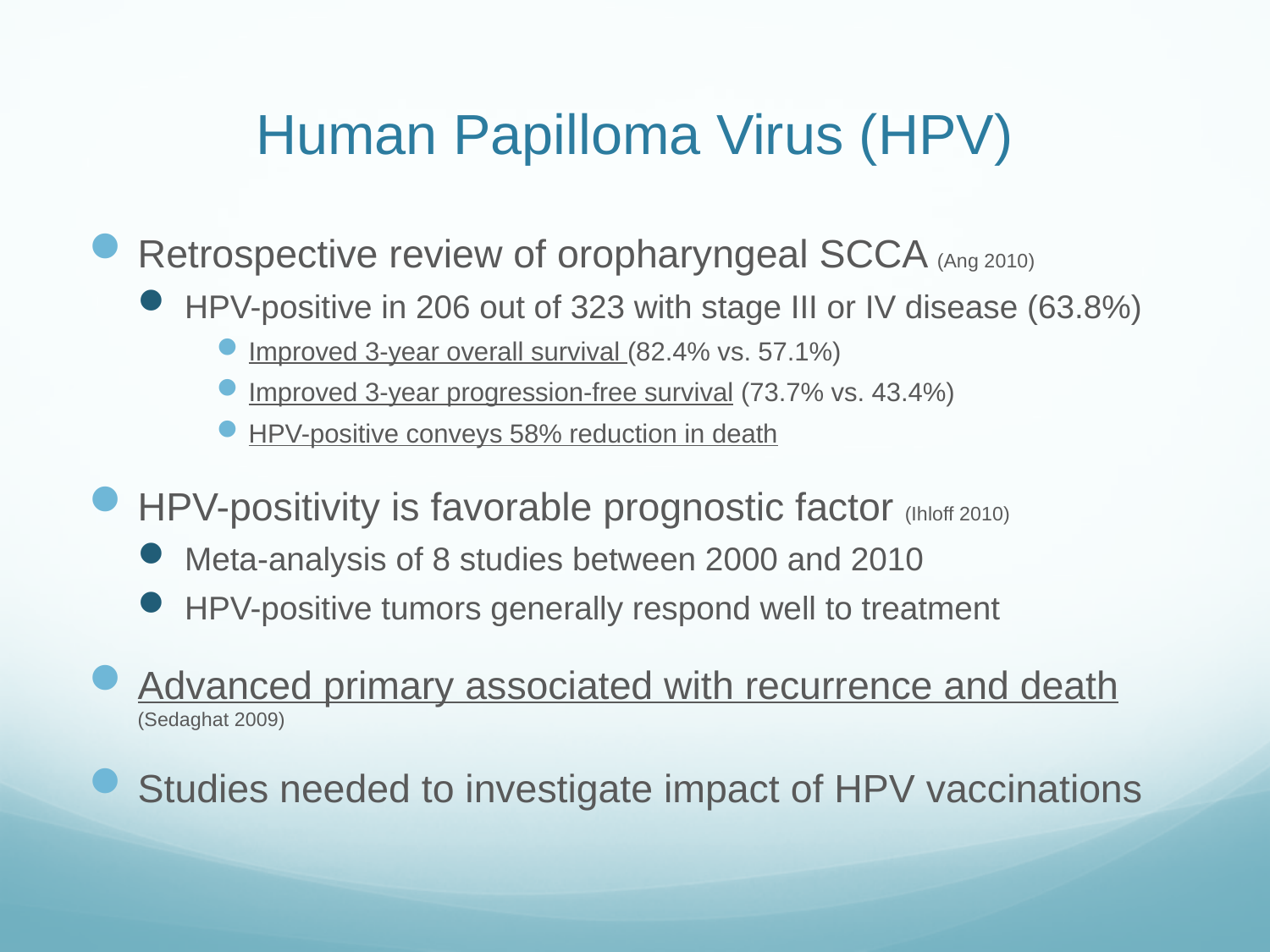

# Human Papilloma Virus (HPV)
Retrospective review of oropharyngeal SCCA (Ang 2010)
HPV-positive in 206 out of 323 with stage III or IV disease (63.8%)
Improved 3-year overall survival (82.4% vs. 57.1%)
Improved 3-year progression-free survival (73.7% vs. 43.4%)
HPV-positive conveys 58% reduction in death
HPV-positivity is favorable prognostic factor (Ihloff 2010)
Meta-analysis of 8 studies between 2000 and 2010
HPV-positive tumors generally respond well to treatment
Advanced primary associated with recurrence and death (Sedaghat 2009)
Studies needed to investigate impact of HPV vaccinations